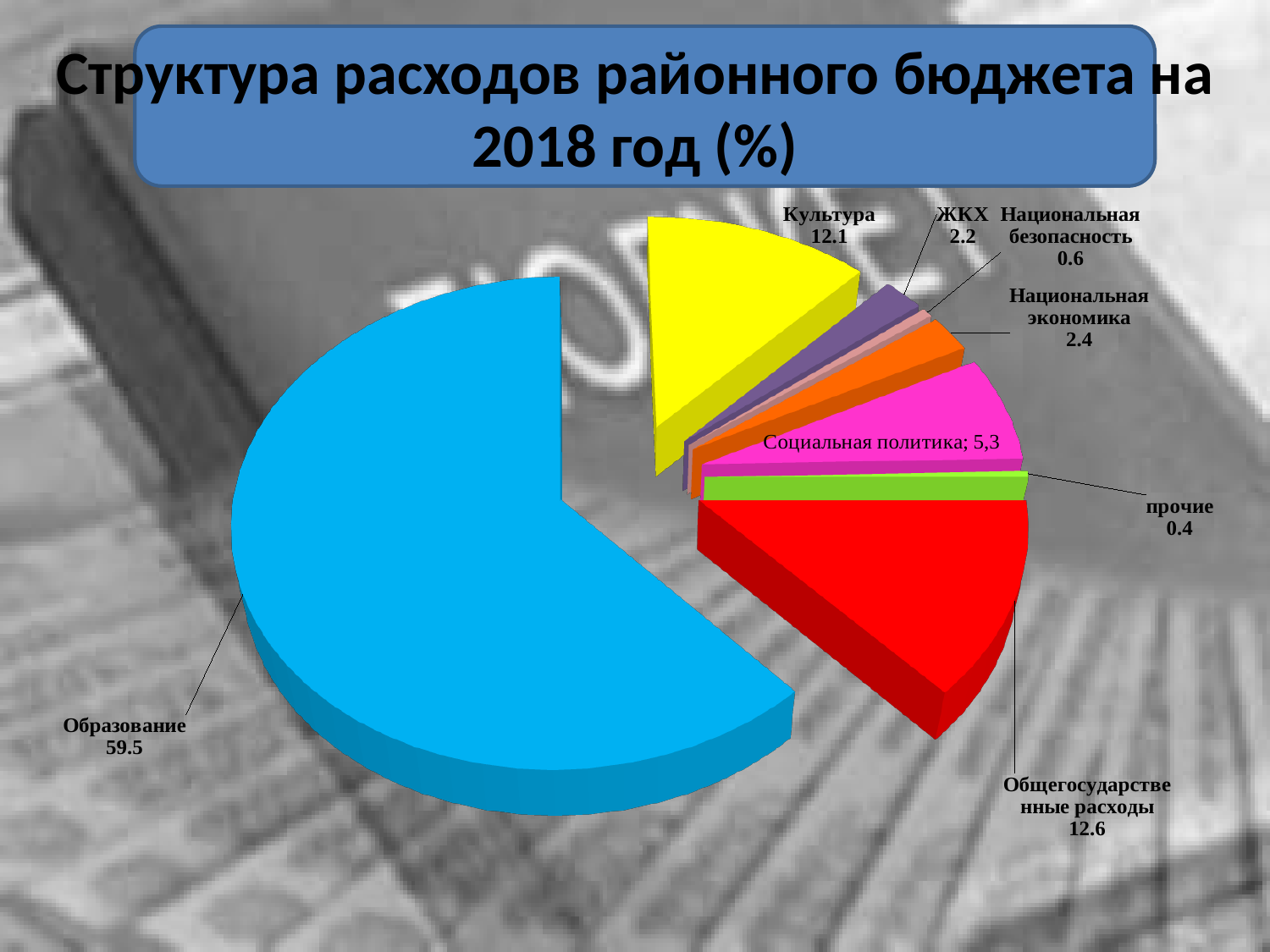

# Структура расходов районного бюджета на 2018 год (%)

[unsupported chart]